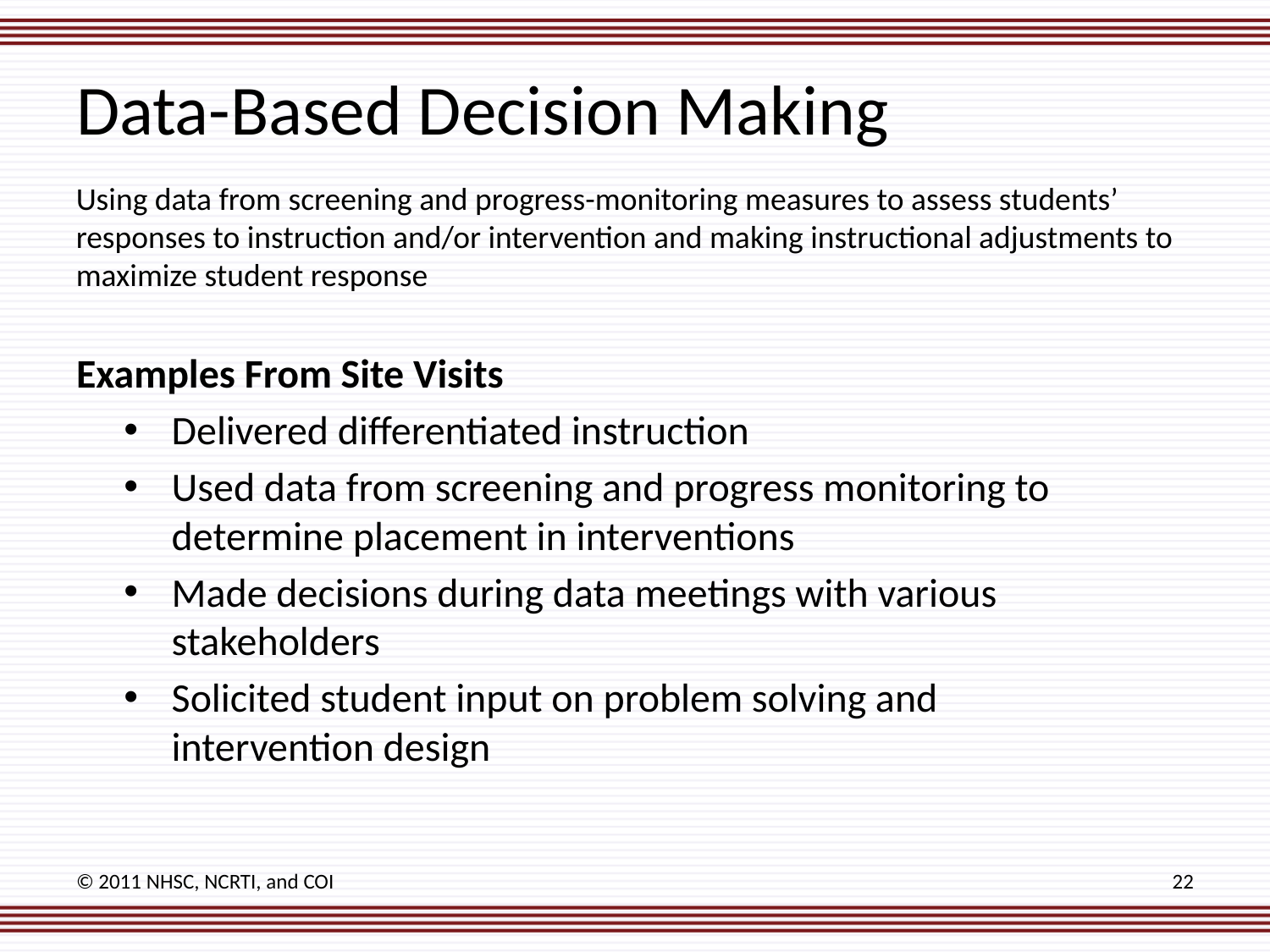

Data-Based Decision Making
Using data from screening and progress-monitoring measures to assess students’ responses to instruction and/or intervention and making instructional adjustments to maximize student response
Examples From Site Visits
Delivered differentiated instruction
Used data from screening and progress monitoring to determine placement in interventions
Made decisions during data meetings with various stakeholders
Solicited student input on problem solving and intervention design
© 2011 NHSC, NCRTI, and COI
22